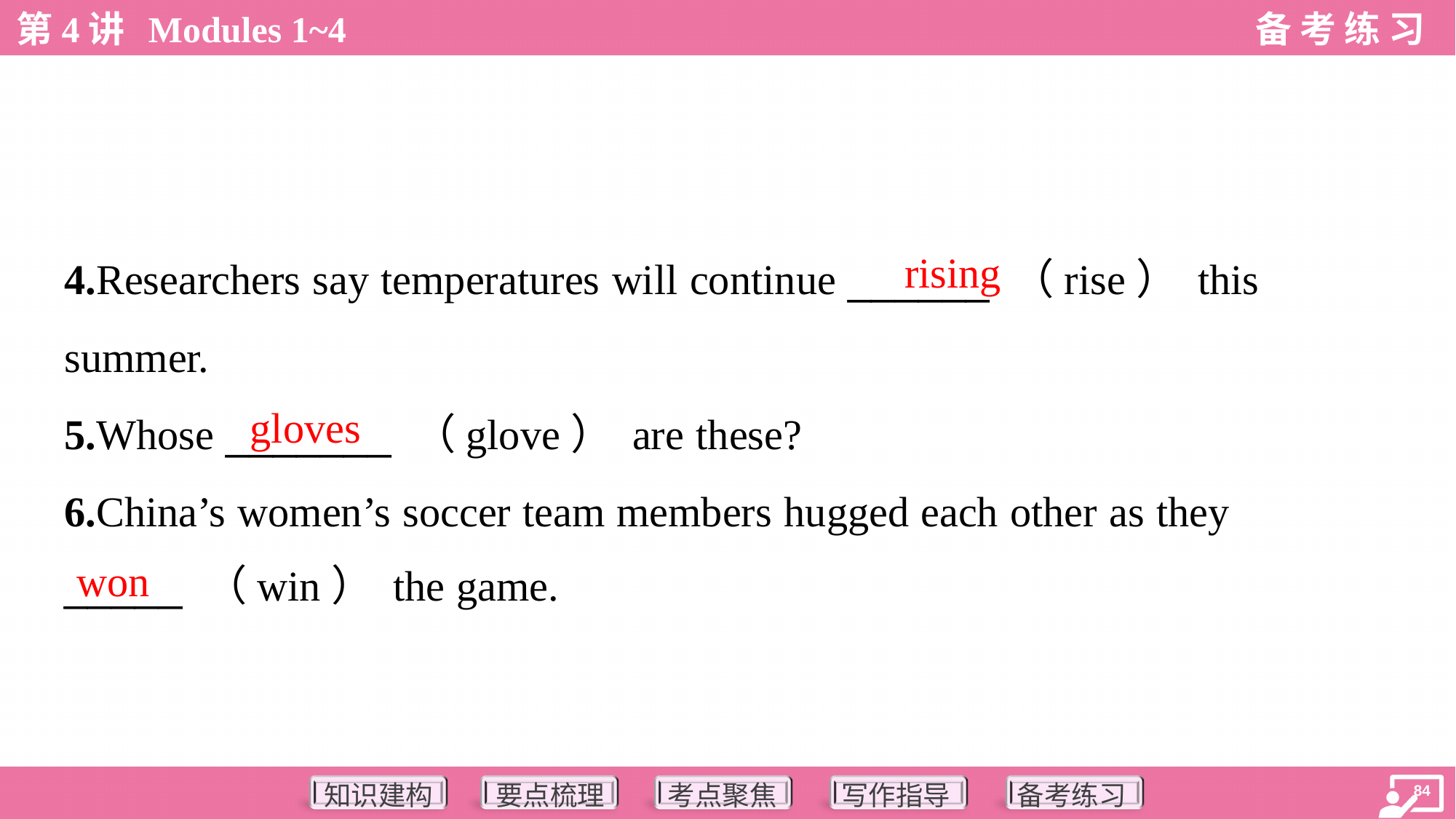

rising
4.Researchers say temperatures will continue ______ （rise） this
summer.
5.Whose _______ （glove） are these?
6.China’s women’s soccer team members hugged each other as they
_____ （win） the game.
gloves
won